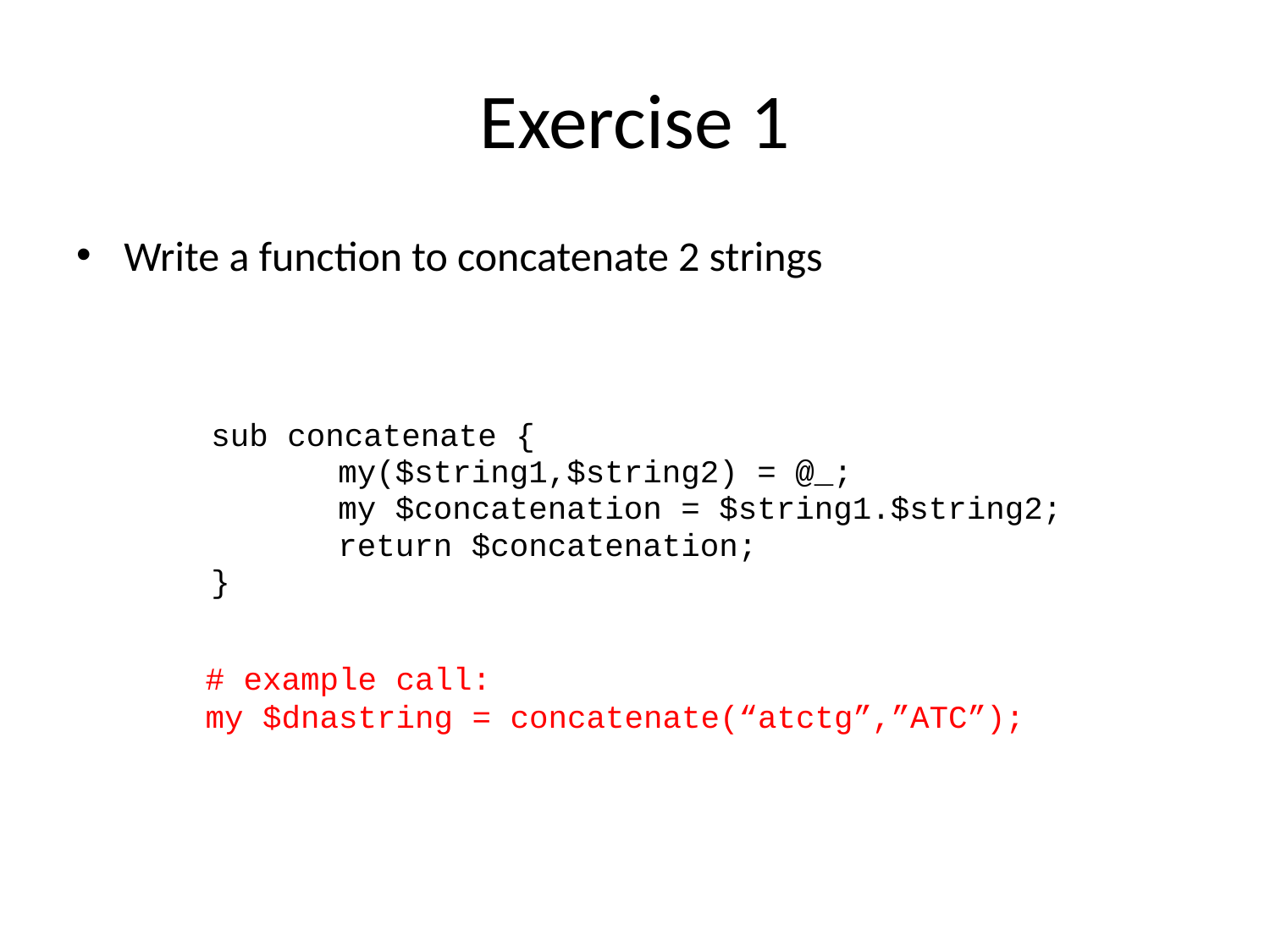

# Exercise 1
Write a function to concatenate 2 strings

	sub concatenate {
		my($string1,$string2) = @_;
		my $concatenation = $string1.$string2;
		return $concatenation;
	}
# example call:
my $dnastring = concatenate(“atctg”,”ATC”);